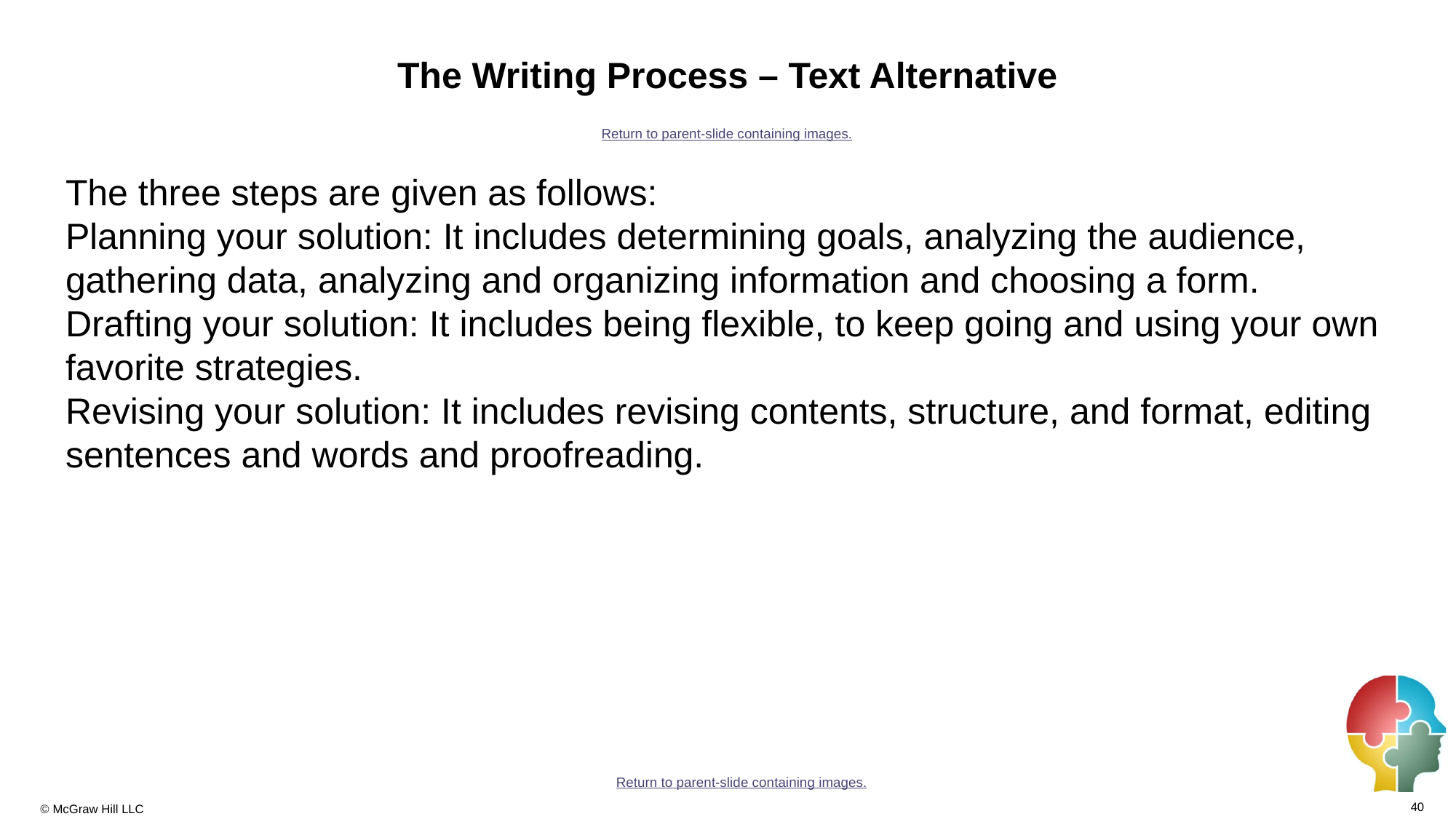

# The Writing Process – Text Alternative
Return to parent-slide containing images.
The three steps are given as follows:
Planning your solution: It includes determining goals, analyzing the audience, gathering data, analyzing and organizing information and choosing a form.
Drafting your solution: It includes being flexible, to keep going and using your own favorite strategies.
Revising your solution: It includes revising contents, structure, and format, editing sentences and words and proofreading.
Return to parent-slide containing images.
40